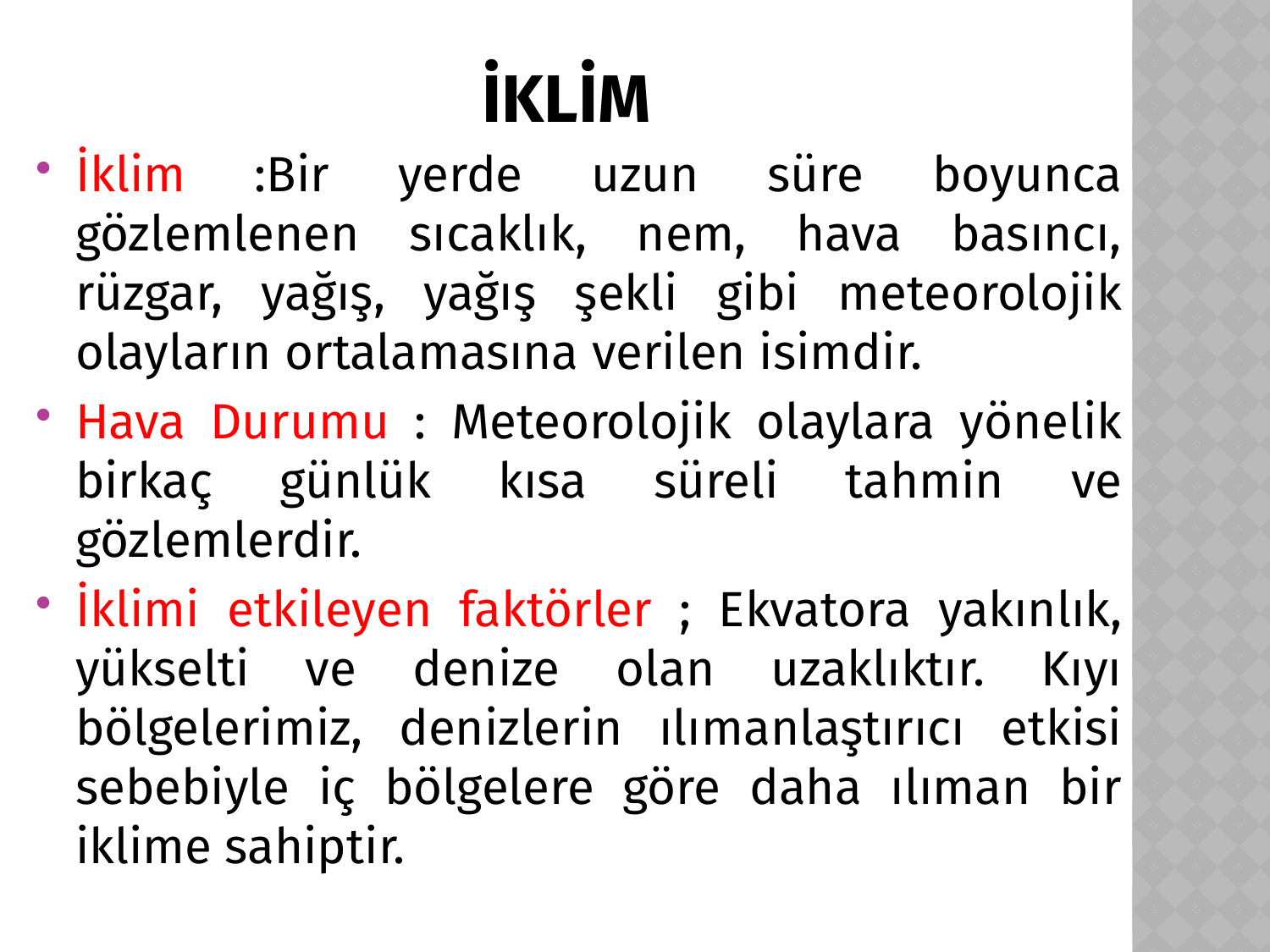

# İKLİM
İklim :Bir yerde uzun süre boyunca gözlemlenen sıcaklık, nem, hava basıncı, rüzgar, yağış, yağış şekli gibi meteorolojik olayların ortalamasına verilen isimdir.
Hava Durumu : Meteorolojik olaylara yönelik birkaç günlük kısa süreli tahmin ve gözlemlerdir.
İklimi etkileyen faktörler ; Ekvatora yakınlık, yükselti ve denize olan uzaklıktır. Kıyı bölgelerimiz, denizlerin ılımanlaştırıcı etkisi sebebiyle iç bölgelere göre daha ılıman bir iklime sahiptir.